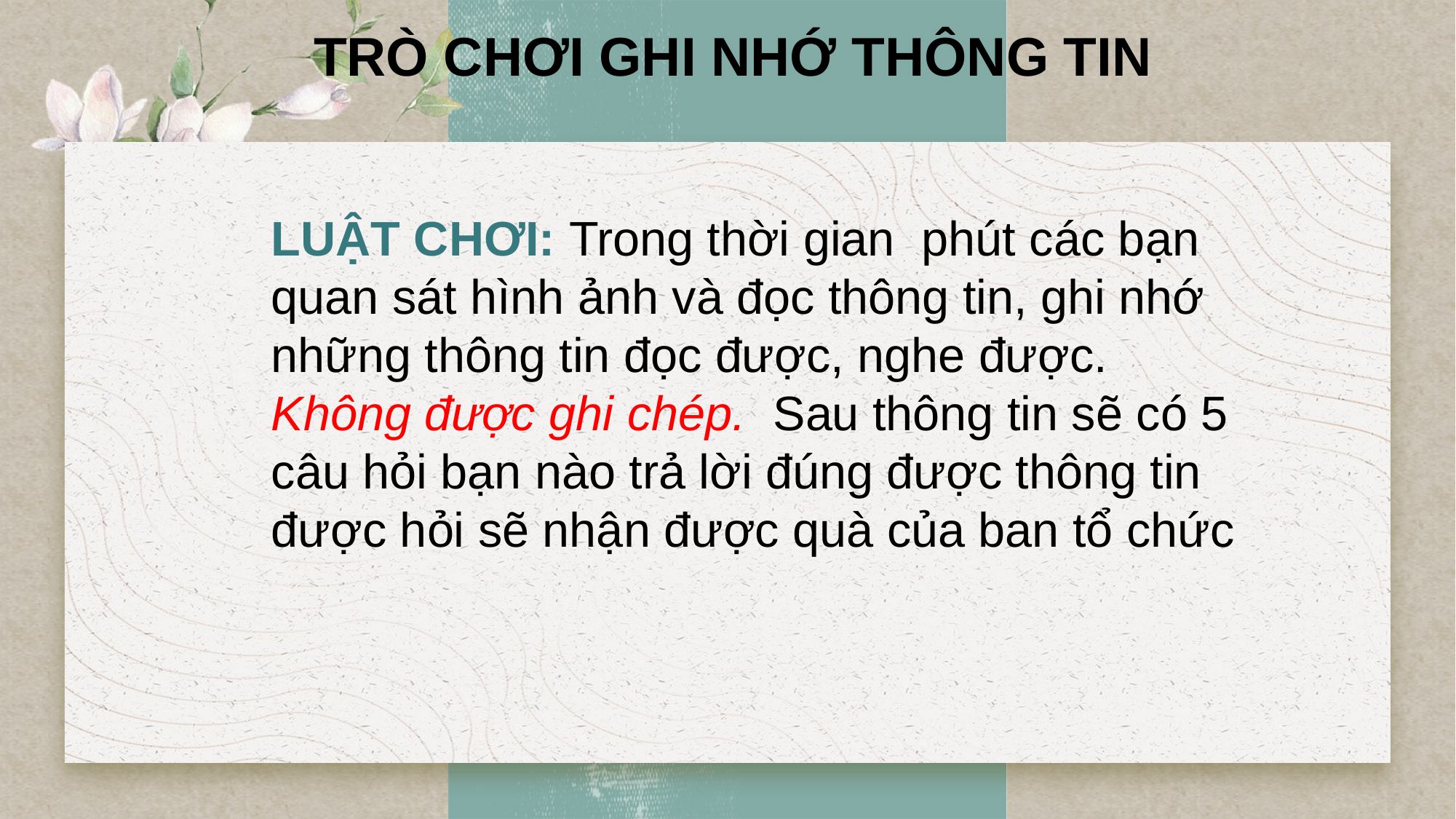

TRÒ CHƠI GHI NHỚ THÔNG TIN
LUẬT CHƠI: Trong thời gian  phút các bạn quan sát hình ảnh và đọc thông tin, ghi nhớ những thông tin đọc được, nghe được. Không được ghi chép.  Sau thông tin sẽ có 5  câu hỏi bạn nào trả lời đúng được thông tin được hỏi sẽ nhận được quà của ban tổ chức